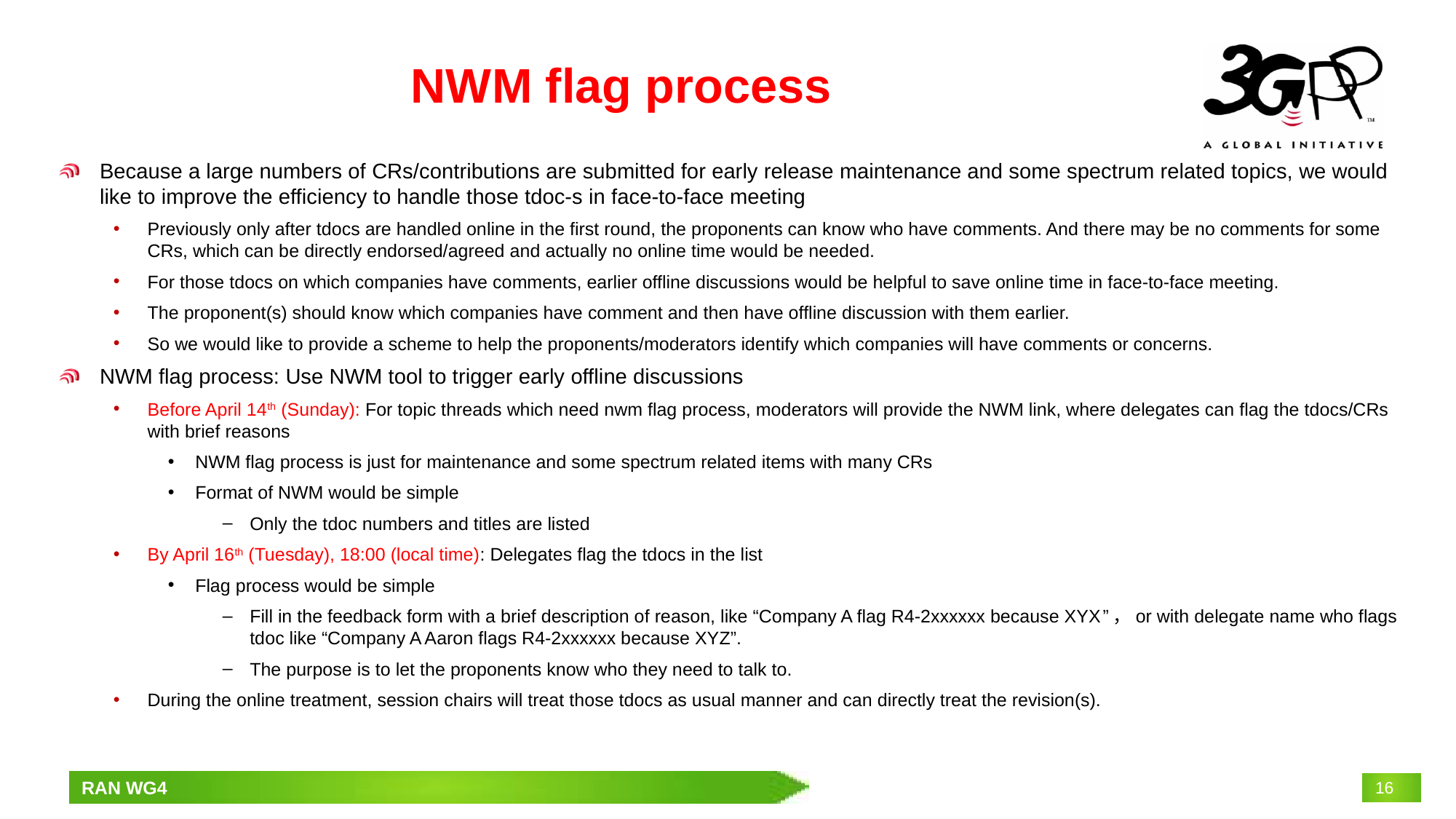

NWM flag process
Because a large numbers of CRs/contributions are submitted for early release maintenance and some spectrum related topics, we would like to improve the efficiency to handle those tdoc-s in face-to-face meeting
Previously only after tdocs are handled online in the first round, the proponents can know who have comments. And there may be no comments for some CRs, which can be directly endorsed/agreed and actually no online time would be needed.
For those tdocs on which companies have comments, earlier offline discussions would be helpful to save online time in face-to-face meeting.
The proponent(s) should know which companies have comment and then have offline discussion with them earlier.
So we would like to provide a scheme to help the proponents/moderators identify which companies will have comments or concerns.
NWM flag process: Use NWM tool to trigger early offline discussions
Before April 14th (Sunday): For topic threads which need nwm flag process, moderators will provide the NWM link, where delegates can flag the tdocs/CRs with brief reasons
NWM flag process is just for maintenance and some spectrum related items with many CRs
Format of NWM would be simple
Only the tdoc numbers and titles are listed
By April 16th (Tuesday), 18:00 (local time): Delegates flag the tdocs in the list
Flag process would be simple
Fill in the feedback form with a brief description of reason, like “Company A flag R4-2xxxxxx because XYX”，or with delegate name who flags tdoc like “Company A Aaron flags R4-2xxxxxx because XYZ”.
The purpose is to let the proponents know who they need to talk to.
During the online treatment, session chairs will treat those tdocs as usual manner and can directly treat the revision(s).